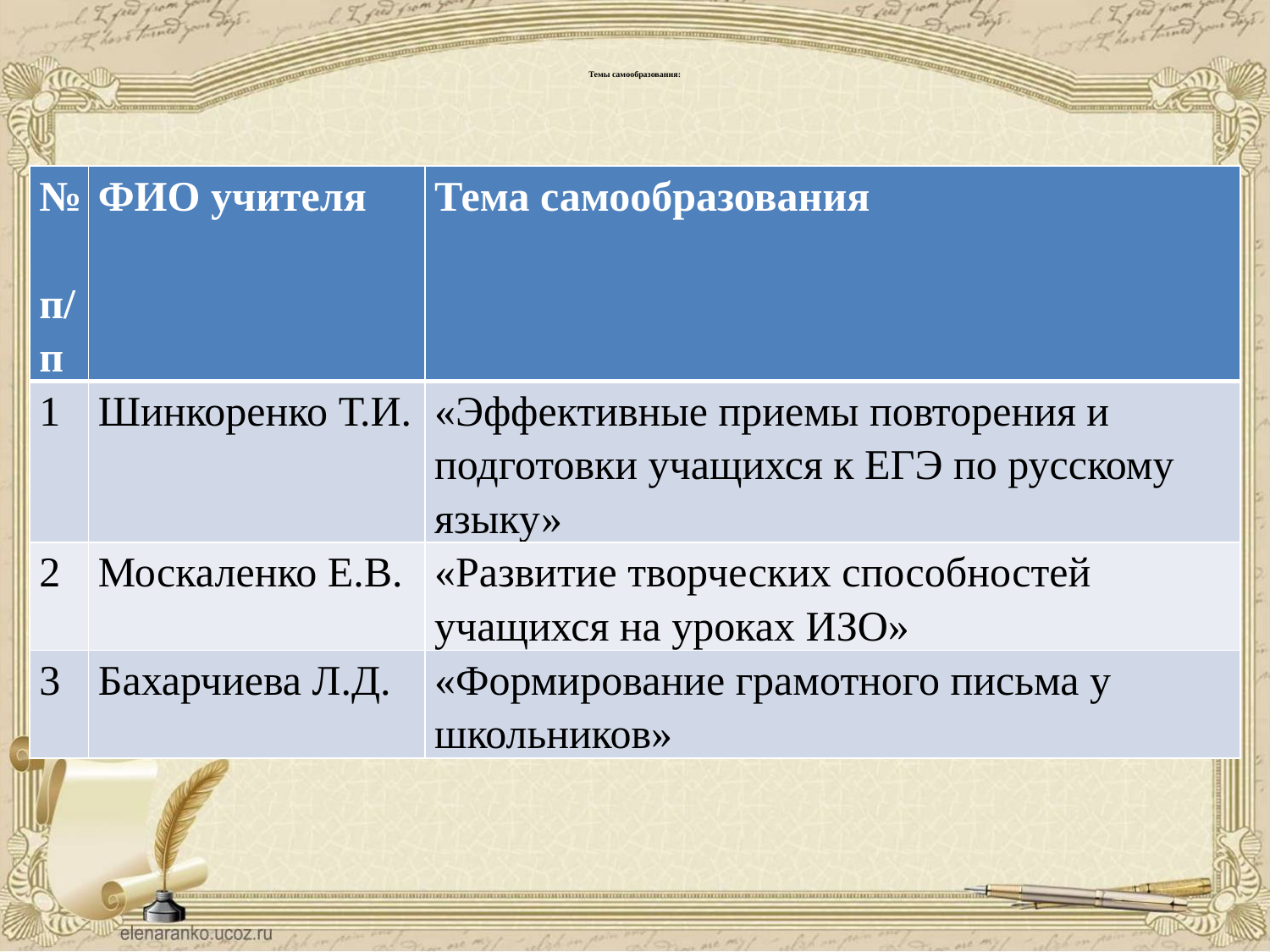

# Темы самообразования:
| № п/п | ФИО учителя | Тема самообразования |
| --- | --- | --- |
| 1 | Шинкоренко Т.И. | «Эффективные приемы повторения и подготовки учащихся к ЕГЭ по русскому языку» |
| 2 | Москаленко Е.В. | «Развитие творческих способностей учащихся на уроках ИЗО» |
| 3 | Бахарчиева Л.Д. | «Формирование грамотного письма у школьников» |